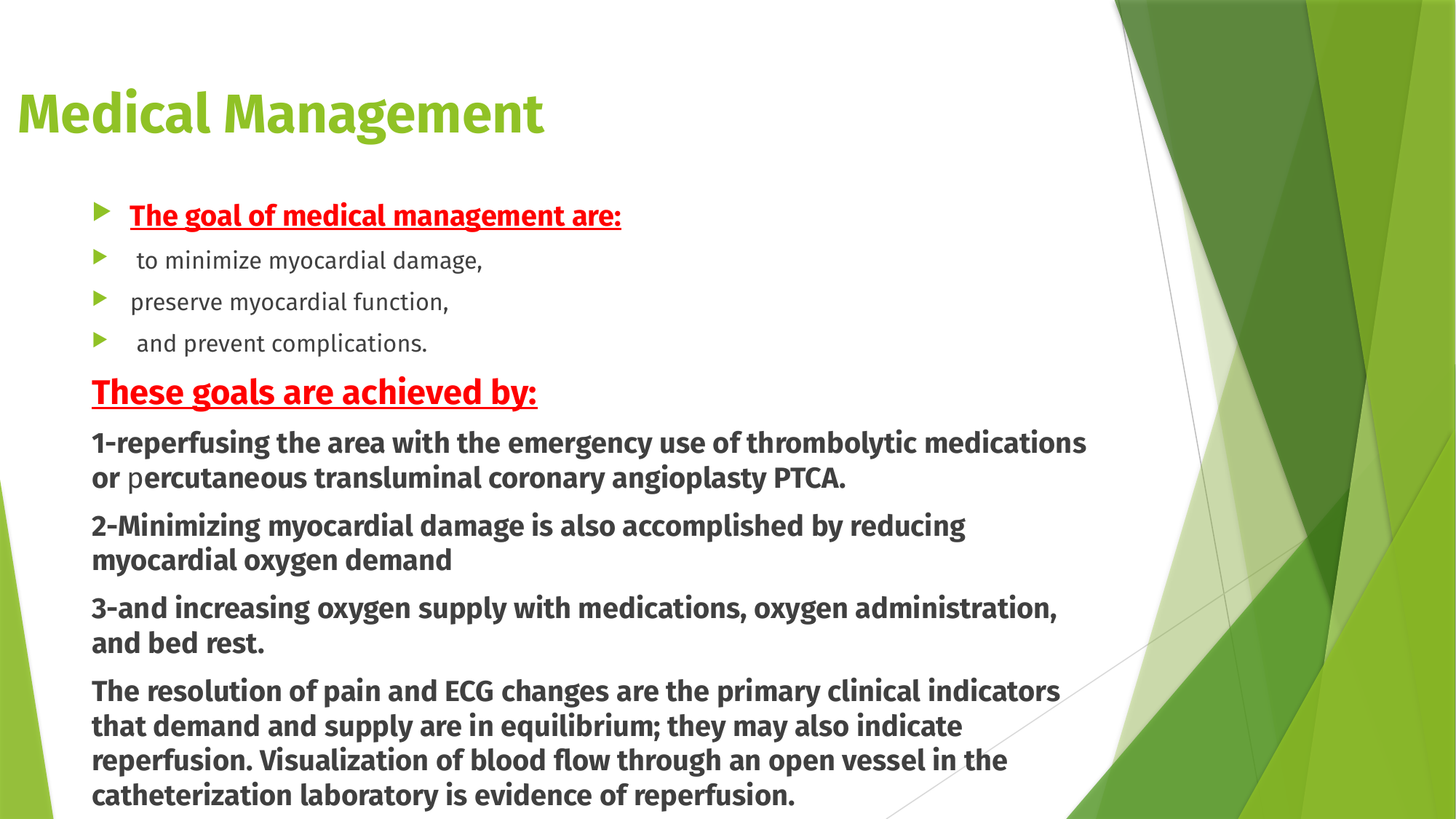

# Medical Management
The goal of medical management are:
 to minimize myocardial damage,
preserve myocardial function,
 and prevent complications.
These goals are achieved by:
1-reperfusing the area with the emergency use of thrombolytic medications or percutaneous transluminal coronary angioplasty PTCA.
2-Minimizing myocardial damage is also accomplished by reducing myocardial oxygen demand
3-and increasing oxygen supply with medications, oxygen administration, and bed rest.
The resolution of pain and ECG changes are the primary clinical indicators that demand and supply are in equilibrium; they may also indicate reperfusion. Visualization of blood ﬂow through an open vessel in the catheterization laboratory is evidence of reperfusion.